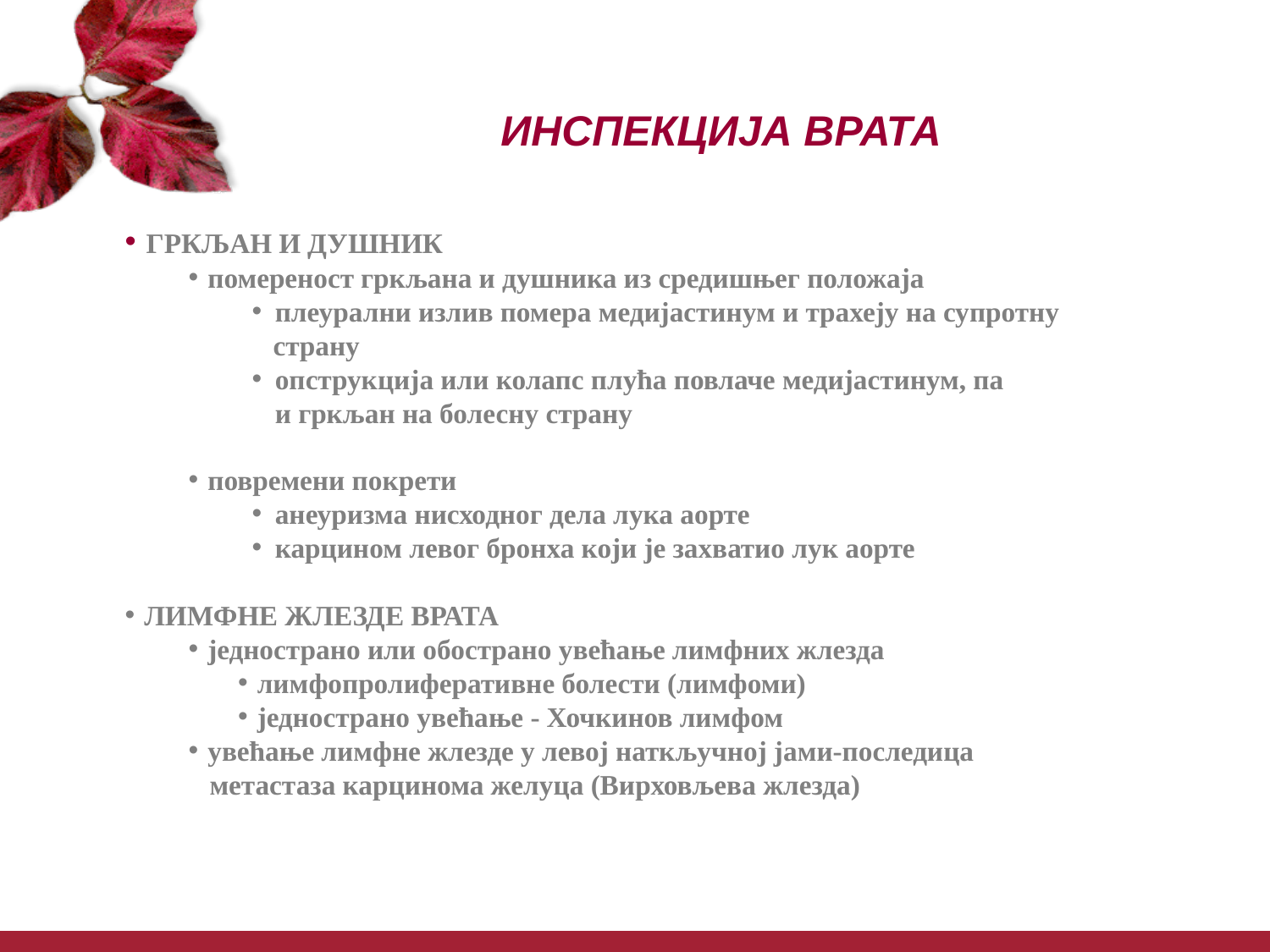

ИНСПЕКЦИЈА ВРАТА

 ГРКЉАН И ДУШНИК
 помереност гркљана и душника из средишњег положаја
плеурални излив помера медијастинум и трахеју на супротну
   страну
опструкција или колапс плућа повлаче медијастинум, па
	и гркљан на болесну страну

 повремени покрети
анеуризма нисходног дела лука аорте
карцином левог бронха који је захватио лук аорте

 ЛИМФНЕ ЖЛЕЗДЕ ВРАТА
 једнострано или обострано увећање лимфних жлезда
 лимфопролиферативне болести (лимфоми)
 једнострано увећање - Хочкинов лимфом
 увећање лимфне жлезде у левој наткључној јами-последица
   метастаза карцинома желуца (Вирховљева жлезда)